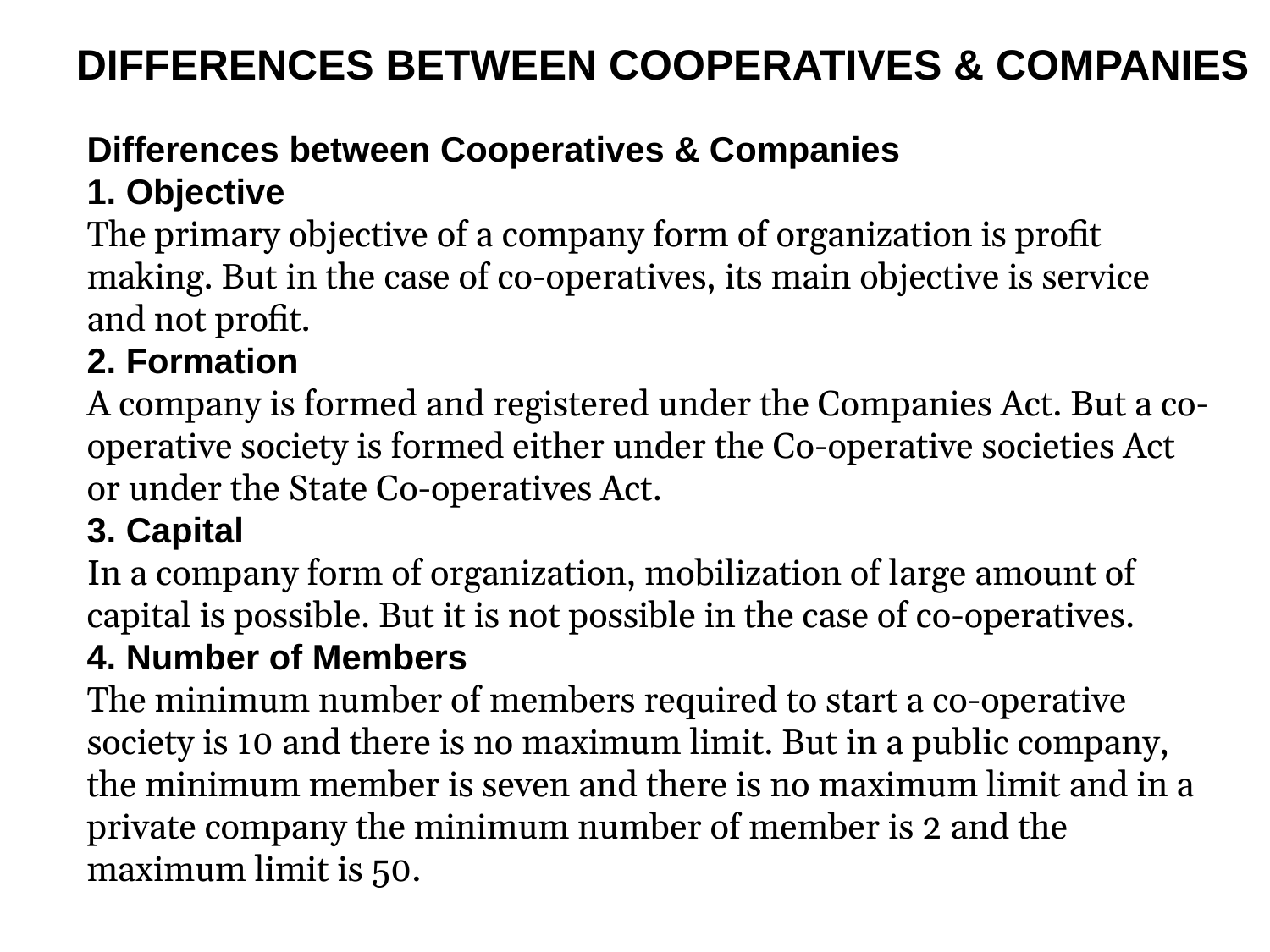

DIFFERENCES BETWEEN COOPERATIVES & COMPANIES
Differences between Cooperatives & Companies
1. Objective
The primary objective of a company form of organization is profit making. But in the case of co-operatives, its main objective is service and not profit.
2. Formation
A company is formed and registered under the Companies Act. But a co-operative society is formed either under the Co-operative societies Act or under the State Co-operatives Act.
3. Capital
In a company form of organization, mobilization of large amount of capital is possible. But it is not possible in the case of co-operatives.
4. Number of Members
The minimum number of members required to start a co-operative society is 10 and there is no maximum limit. But in a public company, the minimum member is seven and there is no maximum limit and in a private company the minimum number of member is 2 and the maximum limit is 50.